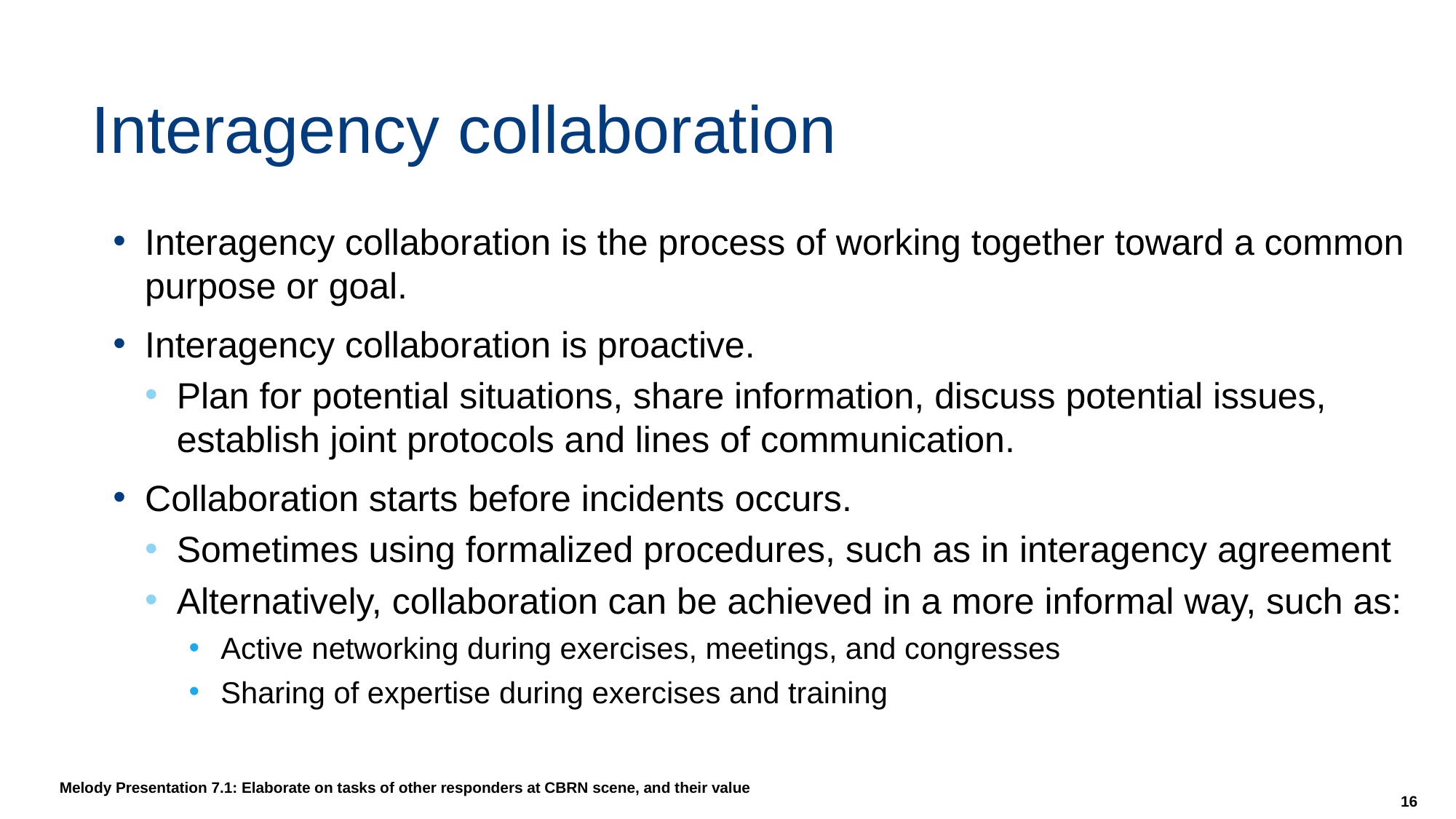

# Interagency collaboration
Interagency collaboration is the process of working together toward a common purpose or goal.
Interagency collaboration is proactive.
Plan for potential situations, share information, discuss potential issues, establish joint protocols and lines of communication.
Collaboration starts before incidents occurs.
Sometimes using formalized procedures, such as in interagency agreement
Alternatively, collaboration can be achieved in a more informal way, such as:
Active networking during exercises, meetings, and congresses
Sharing of expertise during exercises and training

Melody Presentation 7.1: Elaborate on tasks of other responders at CBRN scene, and their value
Melody Presentation 7.1: Elaborate on tasks of other responders at CBRN scene, and their value
16